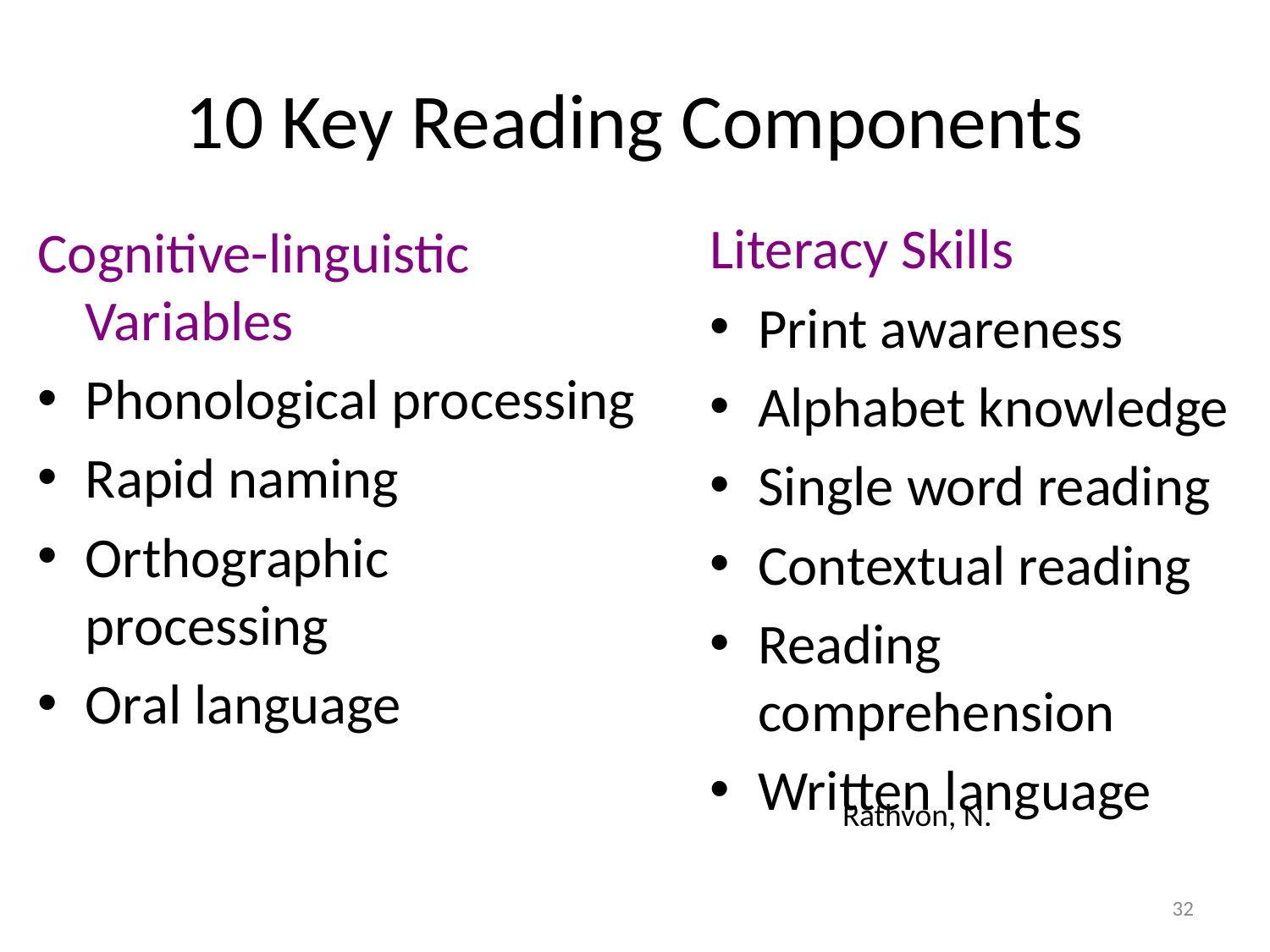

# 10 Key Reading Components
Literacy Skills
Print awareness
Alphabet knowledge
Single word reading
Contextual reading
Reading comprehension
Written language

Cognitive-linguistic Variables
Phonological processing
Rapid naming
Orthographic processing
Oral language
Rathvon, N.
32